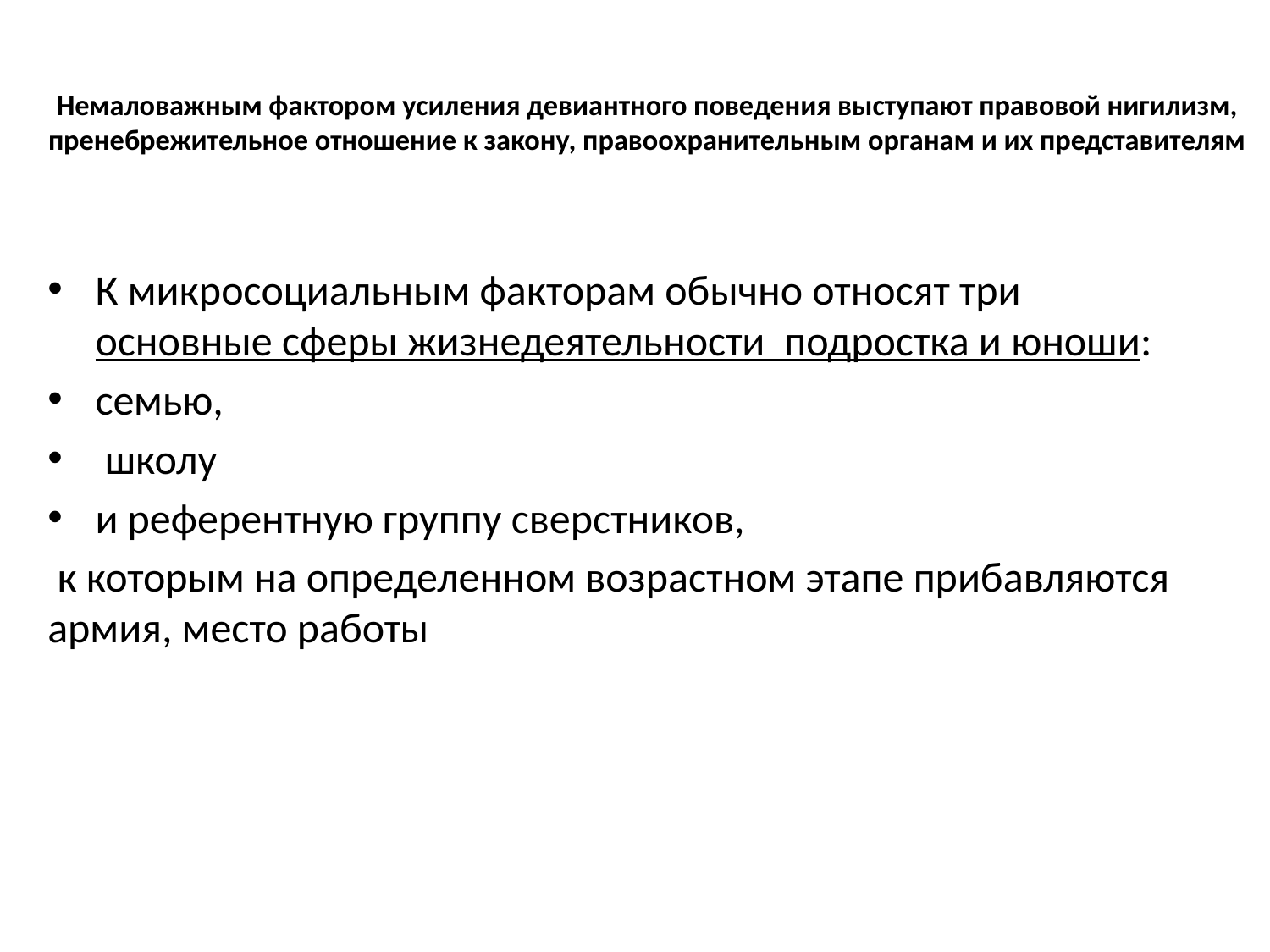

# Немаловажным фактором усиления девиантного поведения выступают правовой нигилизм, пренебрежительное отношение к закону, правоохранительным органам и их представителям
К микросоциальным факторам обычно относят три основные сферы жизнедеятельности  подростка и юноши:
семью,
 школу
и референтную группу сверстников,
 к которым на определенном возрастном этапе прибавляются армия, место работы